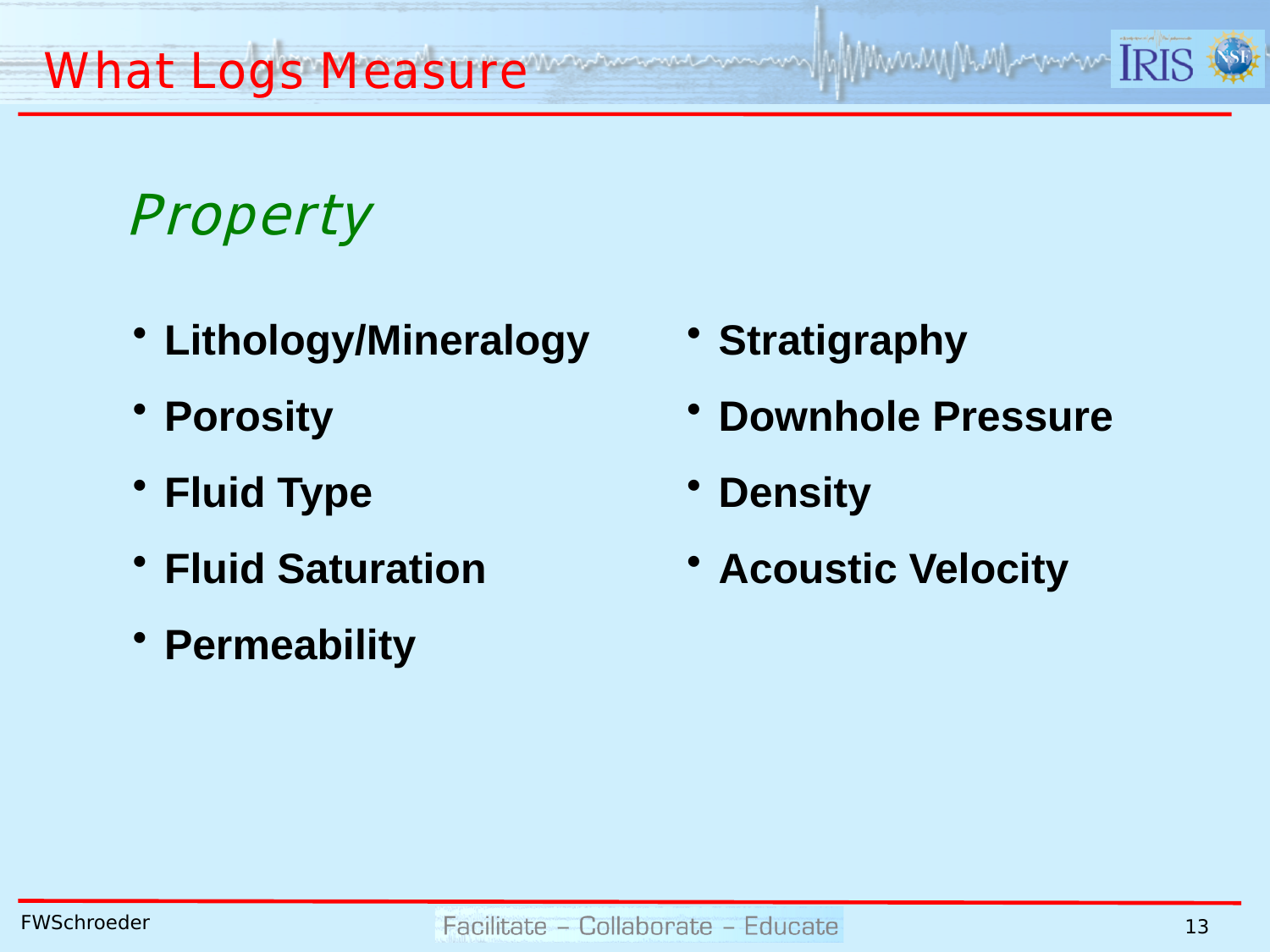

# What Logs Measure
Property
Lithology/Mineralogy
Porosity
Fluid Type
Fluid Saturation
Permeability
Stratigraphy
Downhole Pressure
Density
Acoustic Velocity